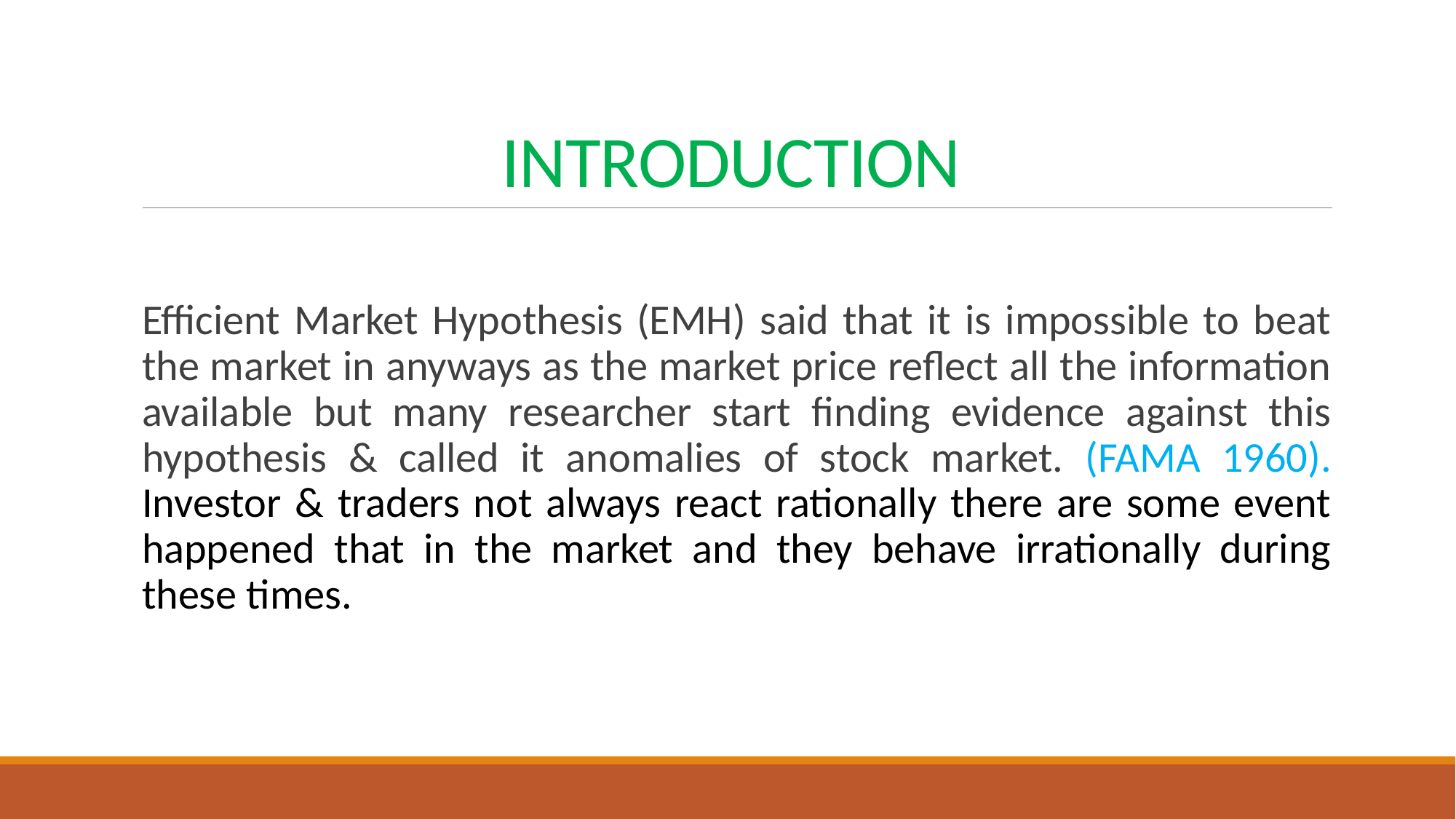

# INTRODUCTION

Efficient Market Hypothesis (EMH) said that it is impossible to beat the market in anyways as the market price reflect all the information available but many researcher start finding evidence against this hypothesis & called it anomalies of stock market. (FAMA 1960). Investor & traders not always react rationally there are some event happened that in the market and they behave irrationally during these times.